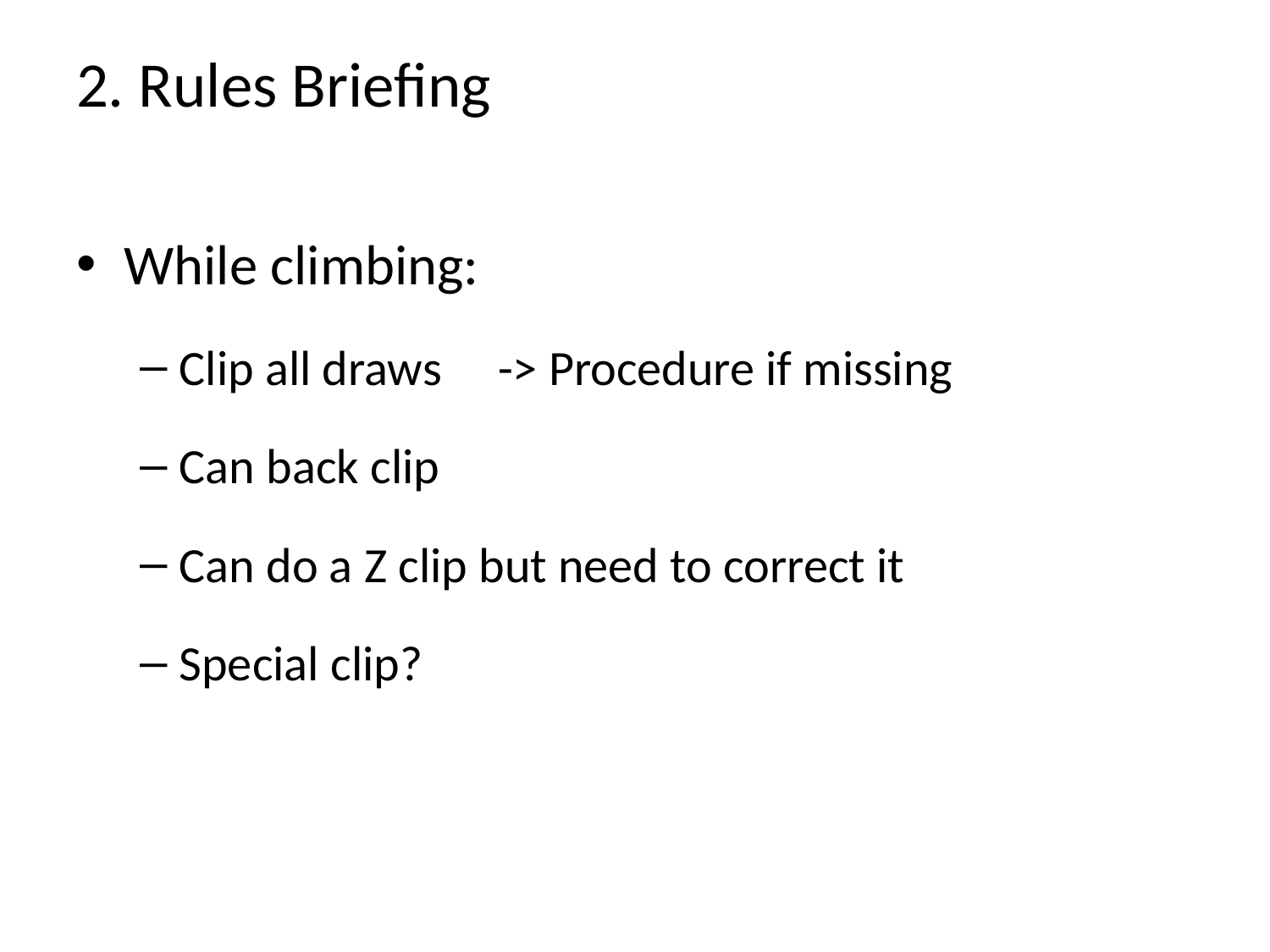

# 2. Rules Briefing
While climbing:
Clip all draws     -> Procedure if missing
Can back clip
Can do a Z clip but need to correct it
Special clip?